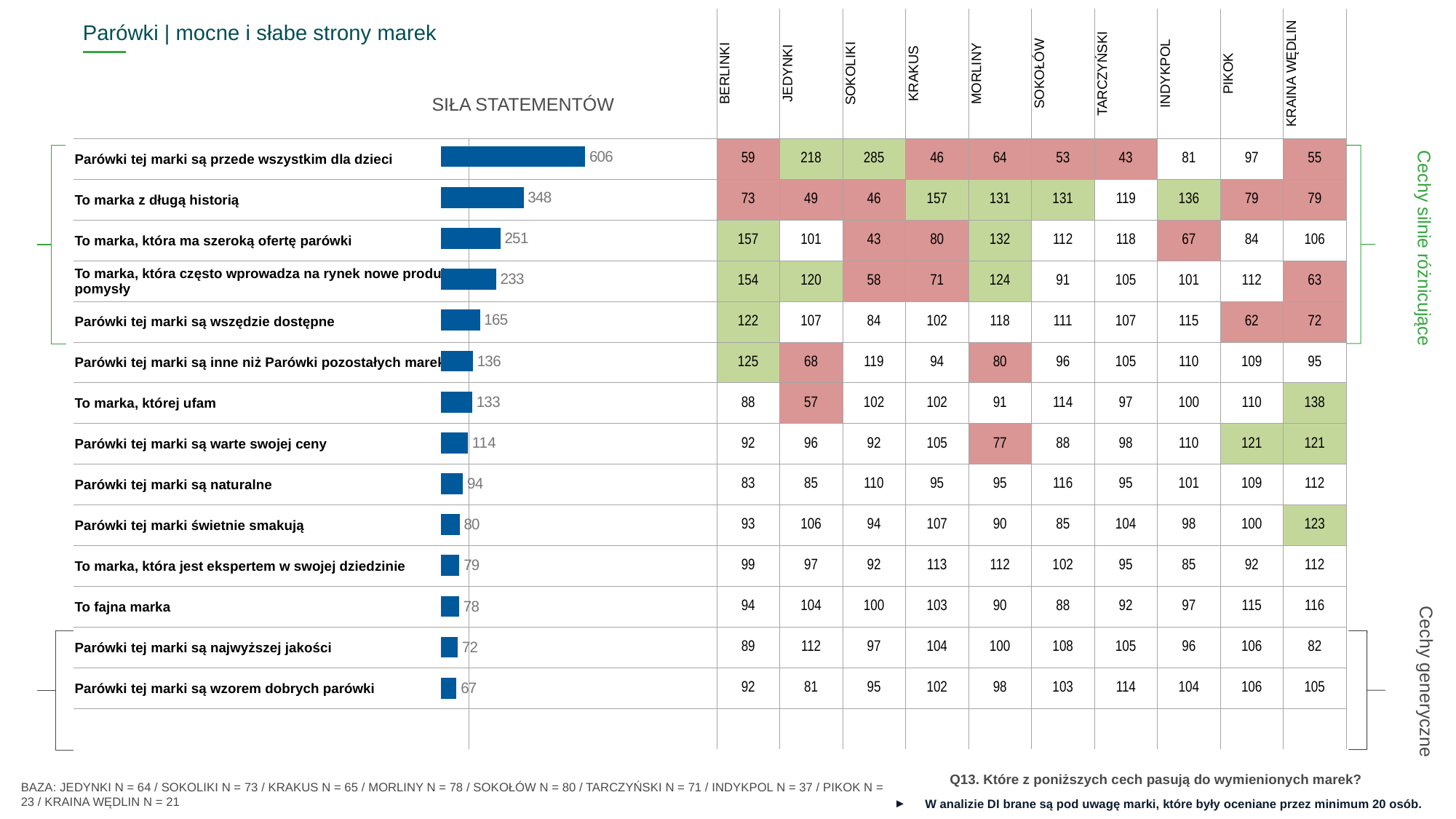

| ^TABDI^ | x | BERLINKI | JEDYNKI | SOKOLIKI | KRAKUS | MORLINY | SOKOŁÓW | TARCZYŃSKI | INDYKPOL | PIKOK | KRAINA WĘDLIN |
| --- | --- | --- | --- | --- | --- | --- | --- | --- | --- | --- | --- |
| Parówki tej marki są przede wszystkim dla dzieci |  | 59 | 218 | 285 | 46 | 64 | 53 | 43 | 81 | 97 | 55 |
| To marka z długą historią |  | 73 | 49 | 46 | 157 | 131 | 131 | 119 | 136 | 79 | 79 |
| To marka, która ma szeroką ofertę parówki |  | 157 | 101 | 43 | 80 | 132 | 112 | 118 | 67 | 84 | 106 |
| To marka, która często wprowadza na rynek nowe produkty, pomysły |  | 154 | 120 | 58 | 71 | 124 | 91 | 105 | 101 | 112 | 63 |
| Parówki tej marki są wszędzie dostępne |  | 122 | 107 | 84 | 102 | 118 | 111 | 107 | 115 | 62 | 72 |
| Parówki tej marki są inne niż Parówki pozostałych marek |  | 125 | 68 | 119 | 94 | 80 | 96 | 105 | 110 | 109 | 95 |
| To marka, której ufam |  | 88 | 57 | 102 | 102 | 91 | 114 | 97 | 100 | 110 | 138 |
| Parówki tej marki są warte swojej ceny |  | 92 | 96 | 92 | 105 | 77 | 88 | 98 | 110 | 121 | 121 |
| Parówki tej marki są naturalne |  | 83 | 85 | 110 | 95 | 95 | 116 | 95 | 101 | 109 | 112 |
| Parówki tej marki świetnie smakują |  | 93 | 106 | 94 | 107 | 90 | 85 | 104 | 98 | 100 | 123 |
| To marka, która jest ekspertem w swojej dziedzinie |  | 99 | 97 | 92 | 113 | 112 | 102 | 95 | 85 | 92 | 112 |
| To fajna marka |  | 94 | 104 | 100 | 103 | 90 | 88 | 92 | 97 | 115 | 116 |
| Parówki tej marki są najwyższej jakości |  | 89 | 112 | 97 | 104 | 100 | 108 | 105 | 96 | 106 | 82 |
| Parówki tej marki są wzorem dobrych parówki |  | 92 | 81 | 95 | 102 | 98 | 103 | 114 | 104 | 106 | 105 |
|  |  |  |  |  |  |  |  |  |  |  |  |

Parówki | mocne i słabe strony marek
SIŁA STATEMENTÓW

### Chart

| Category | Seria 1 |
|---|---|
|  | 606.0 |
|  | 348.0 |
|  | 251.0 |
|  | 233.0 |
|  | 165.0 |
|  | 136.0 |
|  | 133.0 |
|  | 114.0 |
|  | 94.0 |
|  | 80.0 |
|  | 79.0 |
|  | 78.0 |
|  | 72.0 |
|  | 67.0 |
|  | None |

Cechy silnie różnicujące

Cechy generyczne
Q13. Które z poniższych cech pasują do wymienionych marek?

BAZA: JEDYNKI N = 64 / SOKOLIKI N = 73 / KRAKUS N = 65 / MORLINY N = 78 / SOKOŁÓW N = 80 / TARCZYŃSKI N = 71 / INDYKPOL N = 37 / PIKOK N = 23 / KRAINA WĘDLIN N = 21
W analizie DI brane są pod uwagę marki, które były oceniane przez minimum 20 osób.